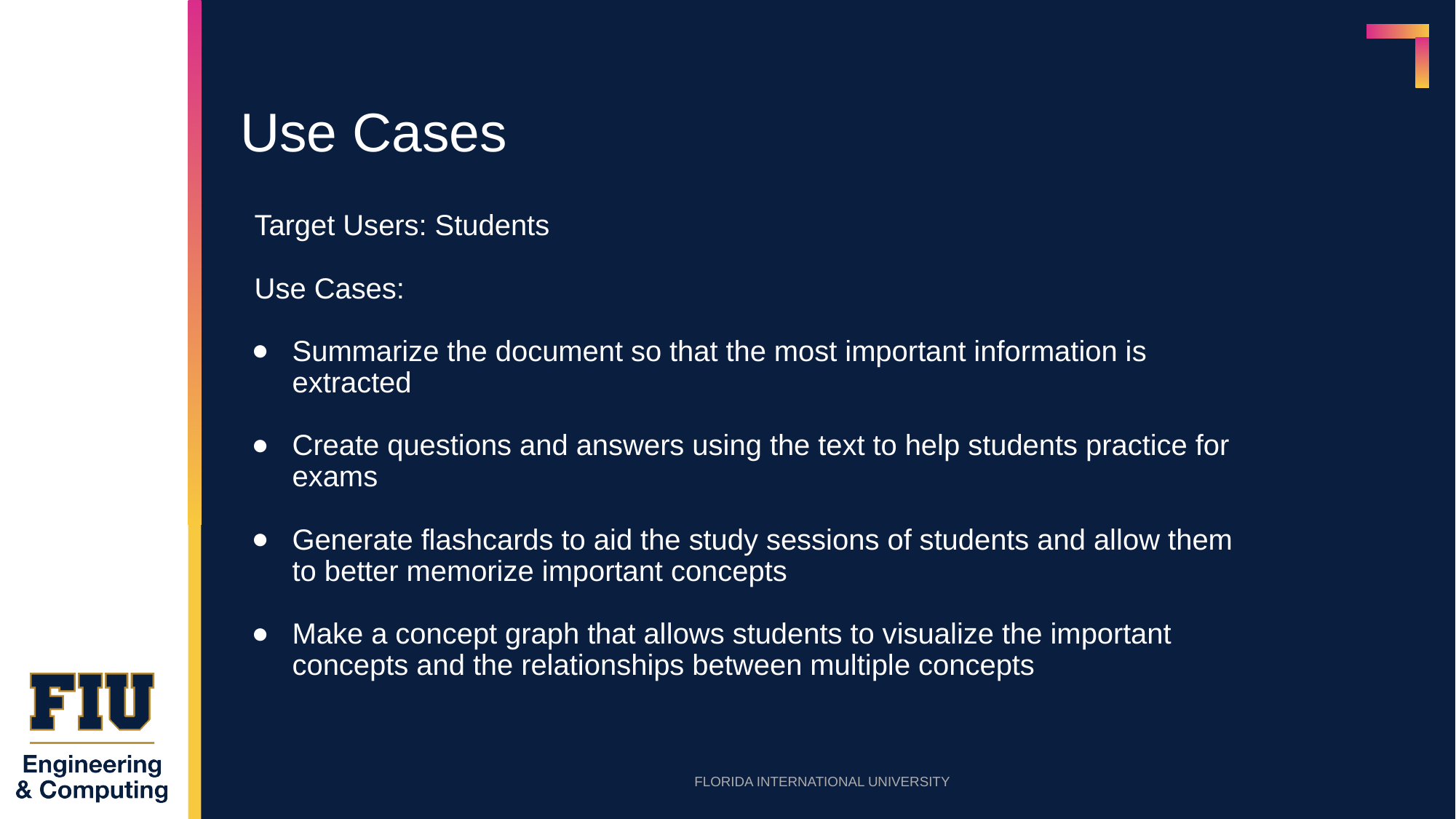

# Use Cases
Target Users: Students

Use Cases:

Summarize the document so that the most important information is extracted

Create questions and answers using the text to help students practice for exams

Generate flashcards to aid the study sessions of students and allow them to better memorize important concepts

Make a concept graph that allows students to visualize the important concepts and the relationships between multiple concepts